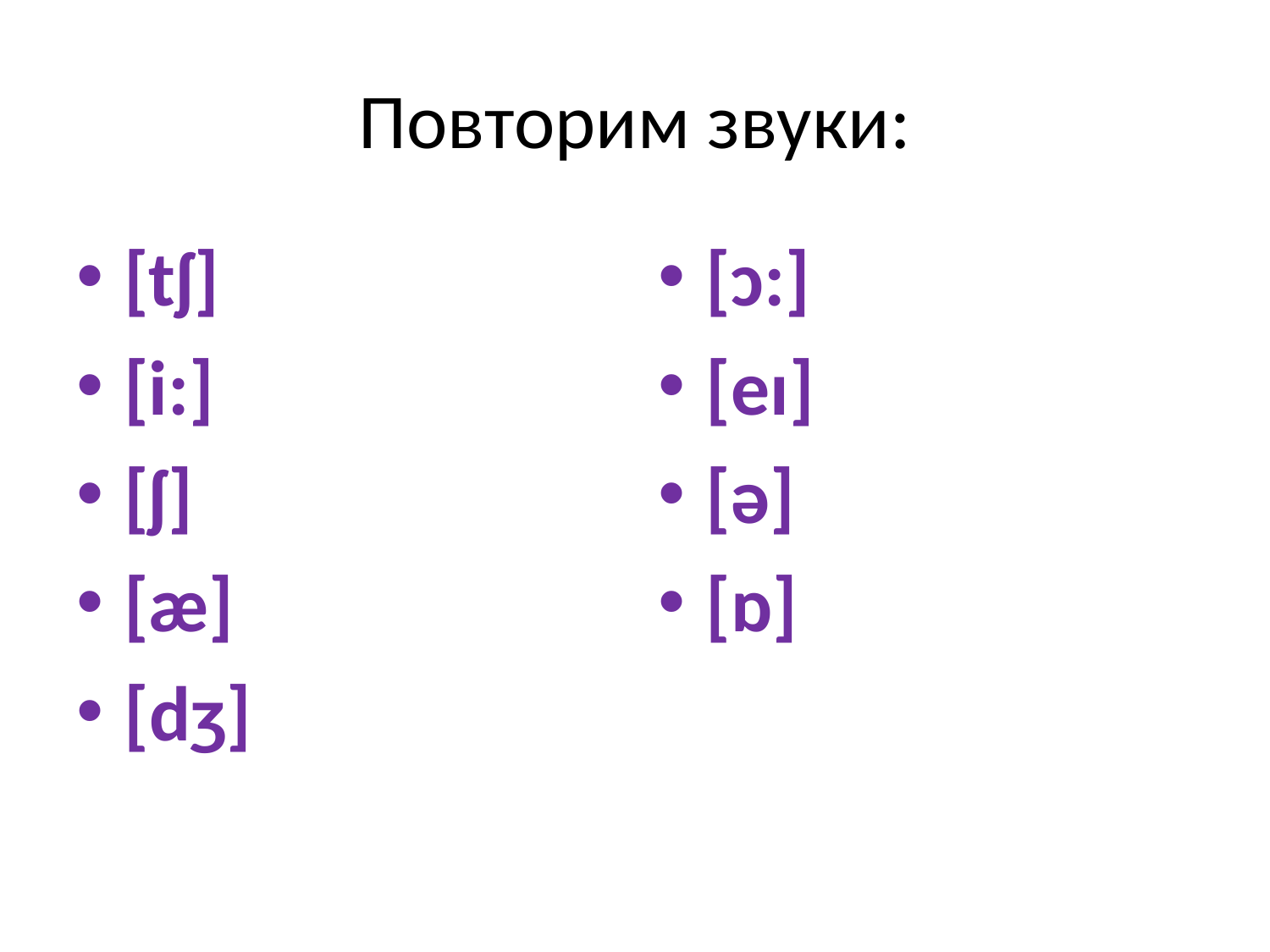

# Повторим звуки:
[tʃ]
[i:]
[ʃ]
[æ]
[dʒ]
[ɔ:]
[eı]
[ə]
[ɒ]